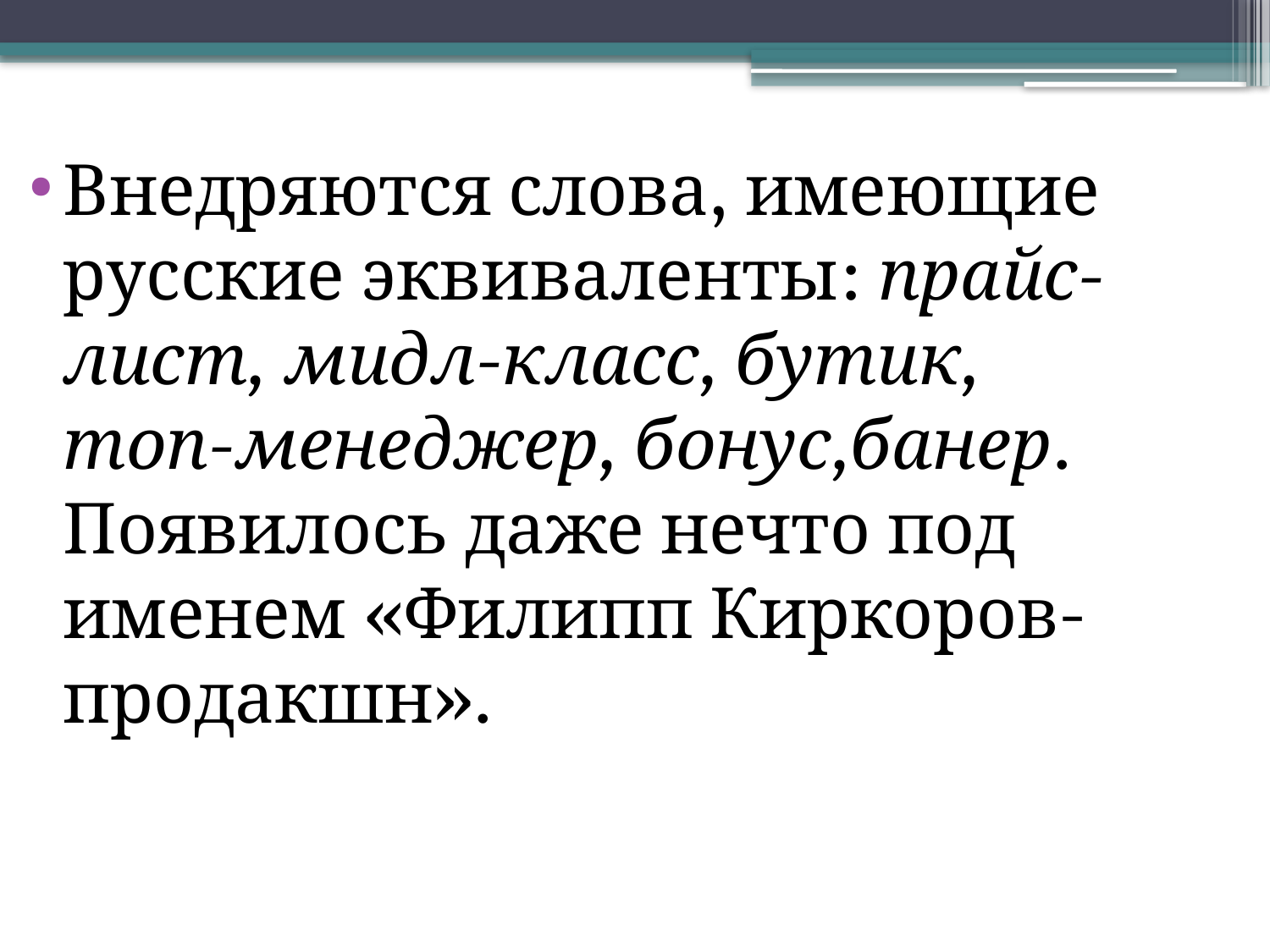

Внедряются слова, имеющие русские эквиваленты: прайс-лист, мидл-класс, бутик, топ-менеджер, бонус,банер. Появилось даже нечто под именем «Филипп Киркоров-продакшн».